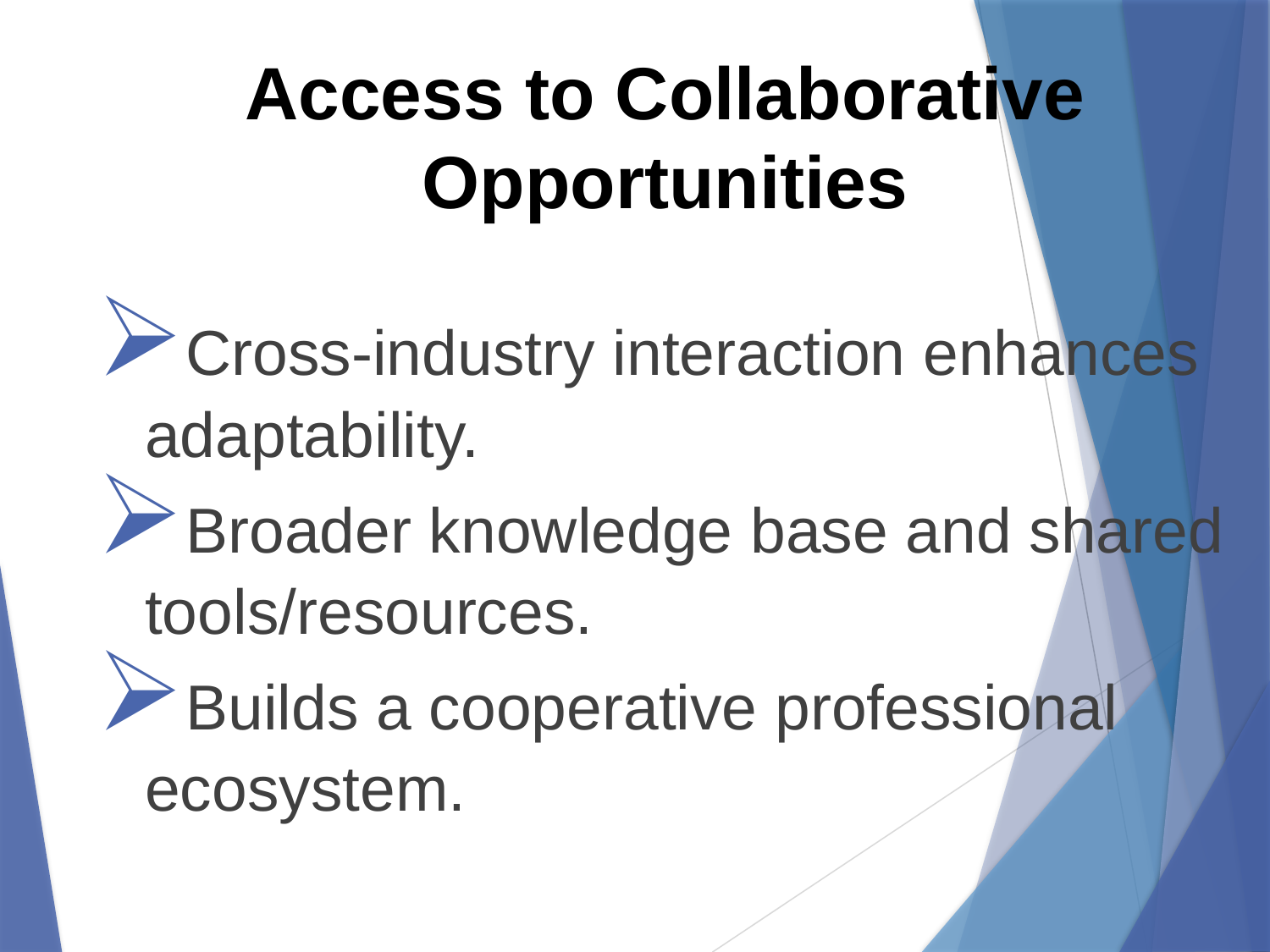

# Access to Collaborative Opportunities

Cross-industry interaction enhances adaptability.
Broader knowledge base and shared tools/resources.
Builds a cooperative professional ecosystem.